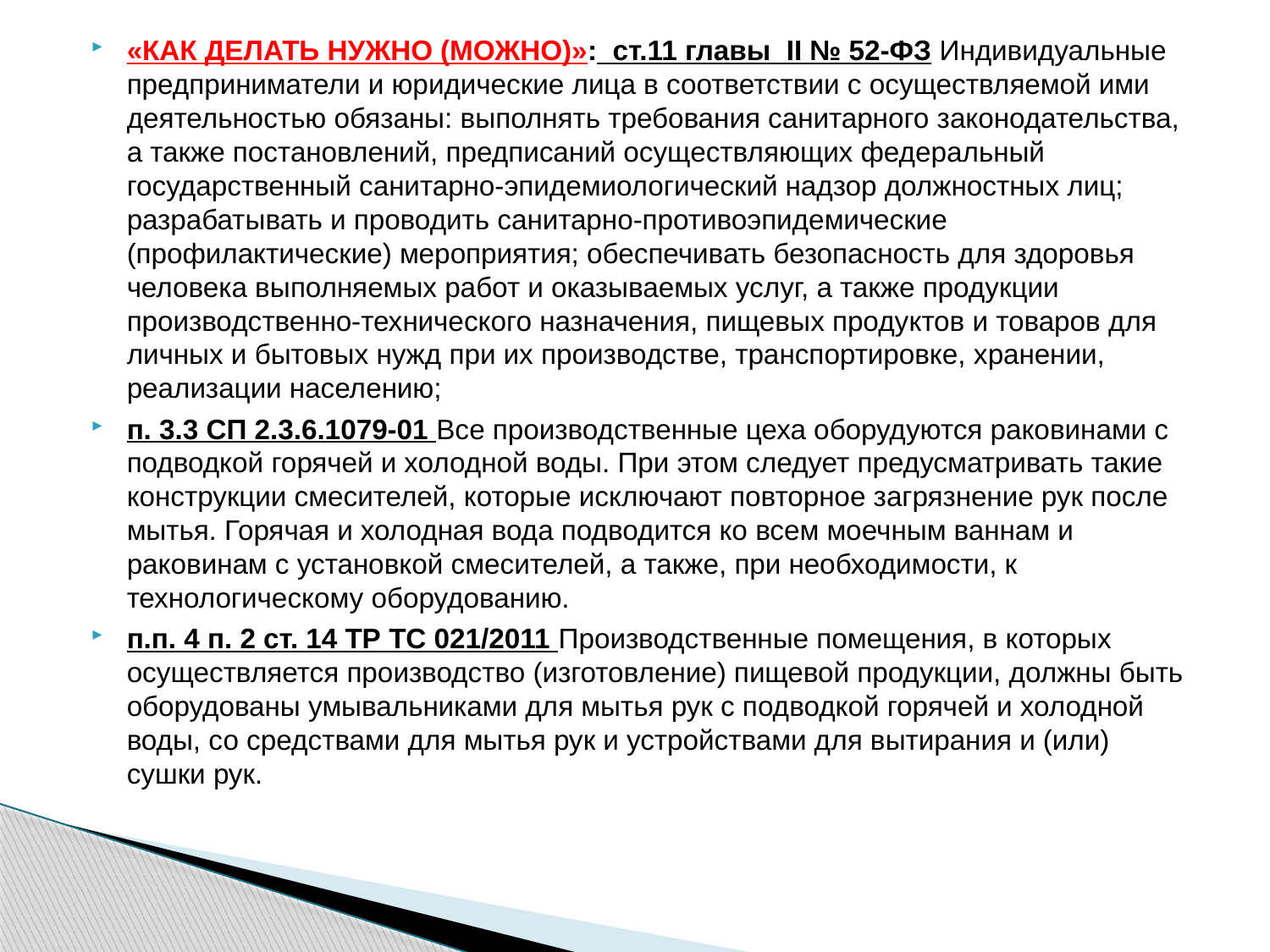

«КАК ДЕЛАТЬ НУЖНО (МОЖНО)»:  ст.11 главы  II № 52-ФЗ Индивидуальные предприниматели и юридические лица в соответствии с осуществляемой ими деятельностью обязаны: выполнять требования санитарного законодательства, а также постановлений, предписаний осуществляющих федеральный государственный санитарно-эпидемиологический надзор должностных лиц; разрабатывать и проводить санитарно-противоэпидемические (профилактические) мероприятия; обеспечивать безопасность для здоровья человека выполняемых работ и оказываемых услуг, а также продукции производственно-технического назначения, пищевых продуктов и товаров для личных и бытовых нужд при их производстве, транспортировке, хранении, реализации населению;
п. 3.3 СП 2.3.6.1079-01 Все производственные цеха оборудуются раковинами с подводкой горячей и холодной воды. При этом следует предусматривать такие конструкции смесителей, которые исключают повторное загрязнение рук после мытья. Горячая и холодная вода подводится ко всем моечным ваннам и раковинам с установкой смесителей, а также, при необходимости, к технологическому оборудованию.
п.п. 4 п. 2 ст. 14 ТР ТС 021/2011 Производственные помещения, в которых осуществляется производство (изготовление) пищевой продукции, должны быть оборудованы умывальниками для мытья рук с подводкой горячей и холодной воды, со средствами для мытья рук и устройствами для вытирания и (или) сушки рук.